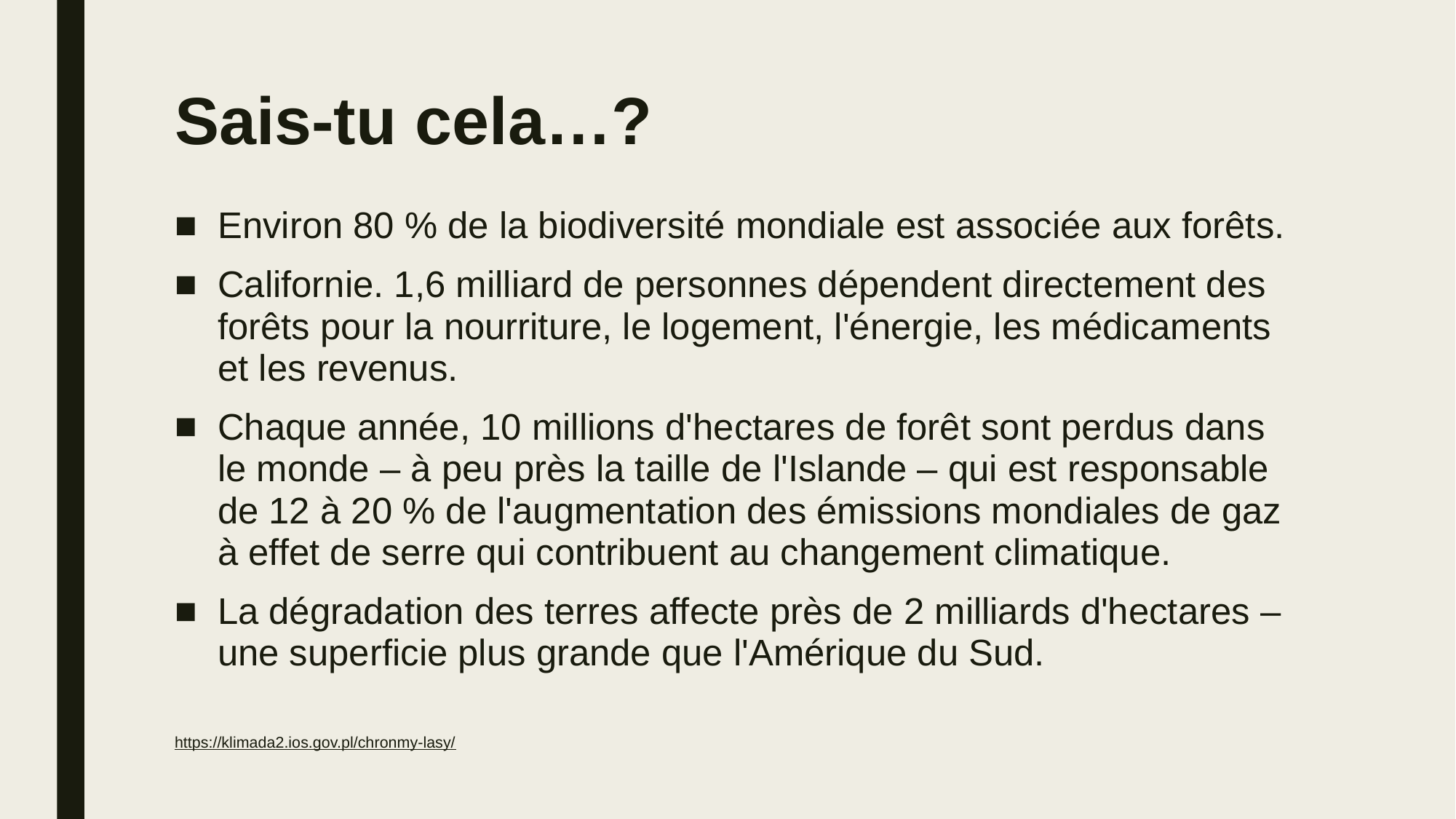

# Sais-tu cela…?
Environ 80 % de la biodiversité mondiale est associée aux forêts.
Californie. 1,6 milliard de personnes dépendent directement des forêts pour la nourriture, le logement, l'énergie, les médicaments et les revenus.
Chaque année, 10 millions d'hectares de forêt sont perdus dans le monde – à peu près la taille de l'Islande – qui est responsable de 12 à 20 % de l'augmentation des émissions mondiales de gaz à effet de serre qui contribuent au changement climatique.
La dégradation des terres affecte près de 2 milliards d'hectares – une superficie plus grande que l'Amérique du Sud.

https://klimada2.ios.gov.pl/chronmy-lasy/